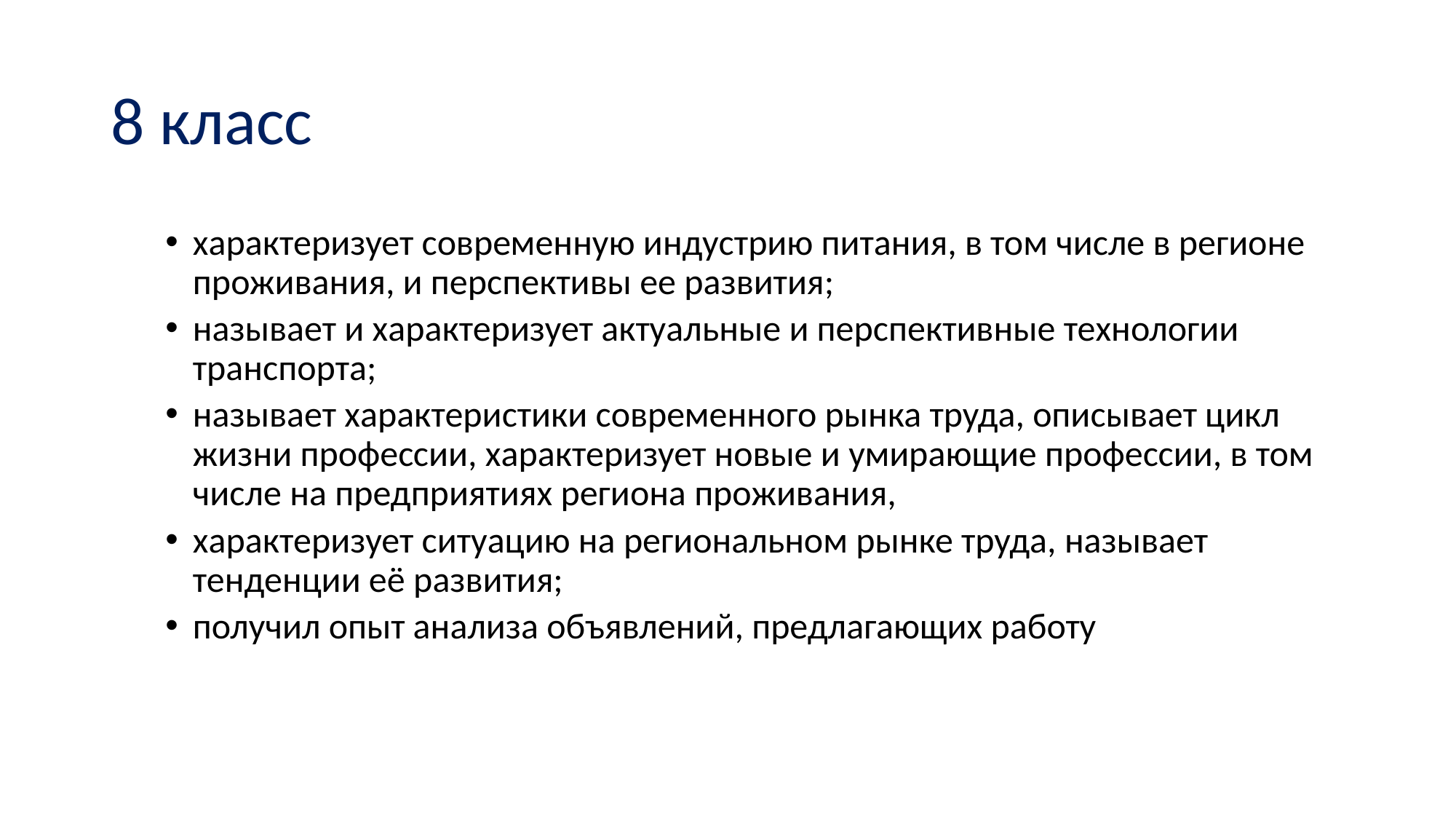

# 8 класс
характеризует современную индустрию питания, в том числе в регионе проживания, и перспективы ее развития;
называет и характеризует актуальные и перспективные технологии транспорта;
называет характеристики современного рынка труда, описывает цикл жизни профессии, характеризует новые и умирающие профессии, в том числе на предприятиях региона проживания,
характеризует ситуацию на региональном рынке труда, называет тенденции её развития;
получил опыт анализа объявлений, предлагающих работу